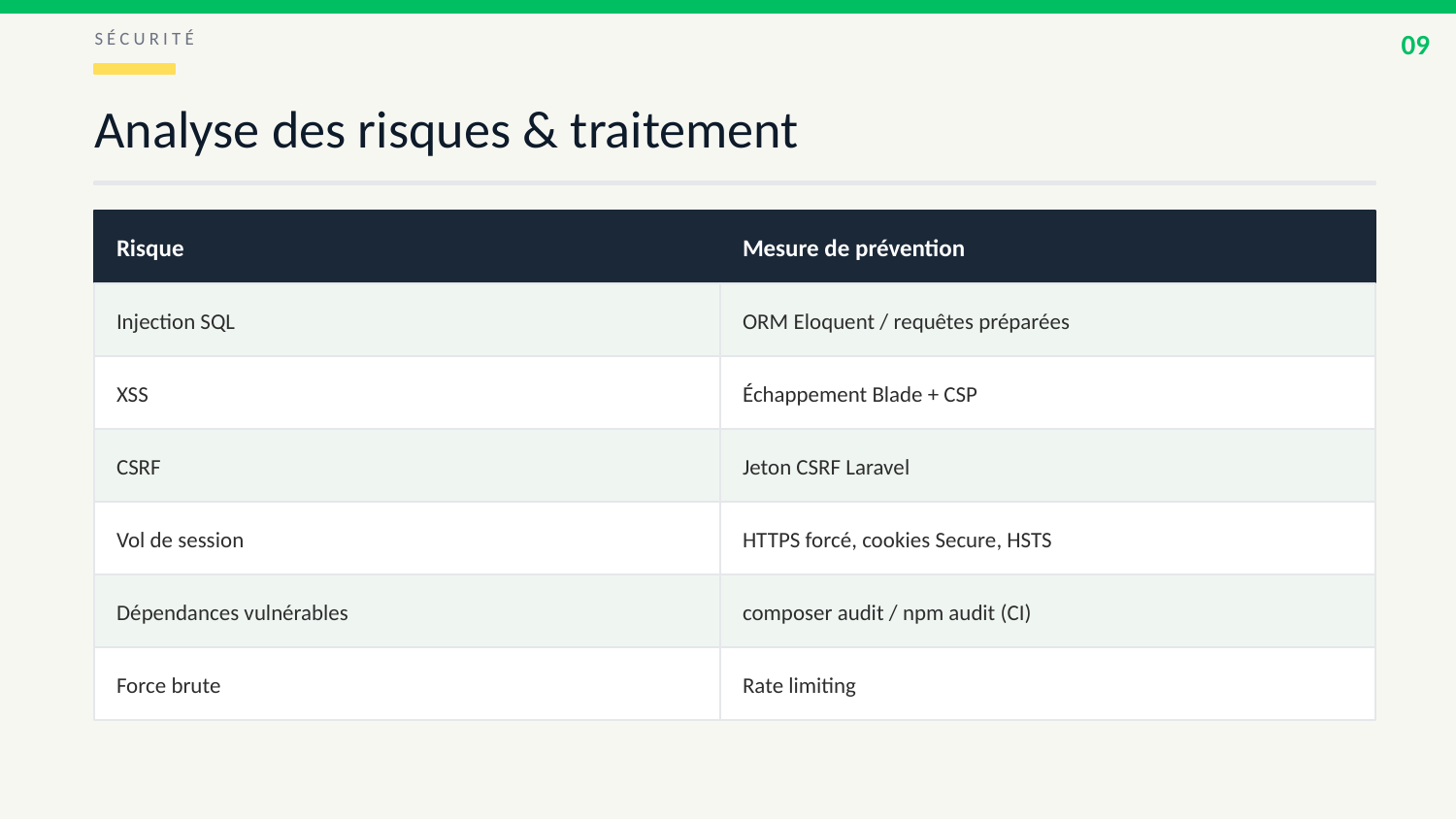

09
SÉCURITÉ

Analyse des risques & traitement

Risque

Mesure de prévention

Injection SQL

ORM Eloquent / requêtes préparées

XSS

Échappement Blade + CSP

CSRF

Jeton CSRF Laravel

Vol de session

HTTPS forcé, cookies Secure, HSTS

Dépendances vulnérables

composer audit / npm audit (CI)

Force brute

Rate limiting